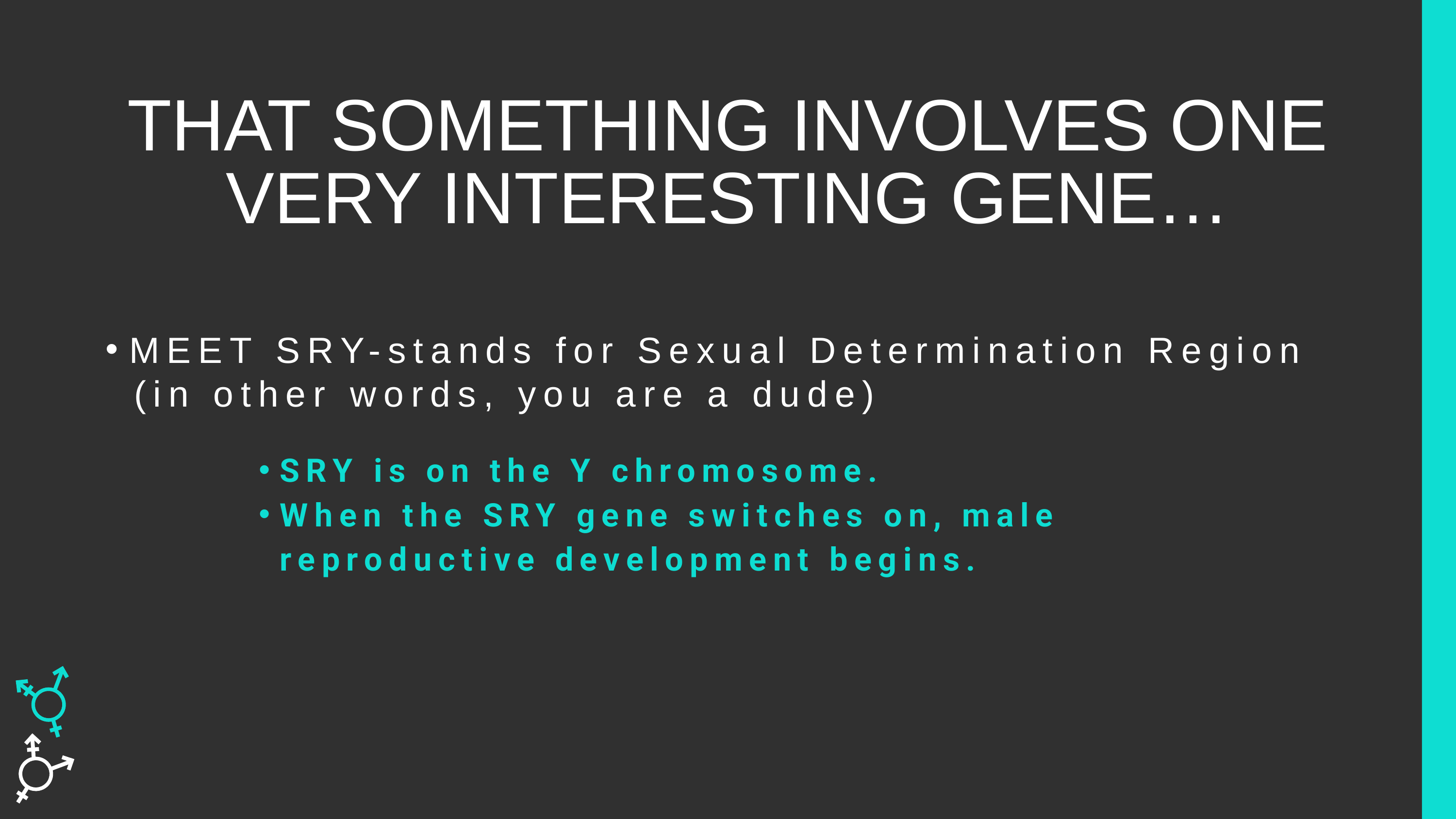

THAT SOMETHING INVOLVES ONE VERY INTERESTING GENE…
MEET SRY-stands for Sexual Determination Region
   (in other words, you are a dude)
SRY is on the Y chromosome.
When the SRY gene switches on, male reproductive development begins.